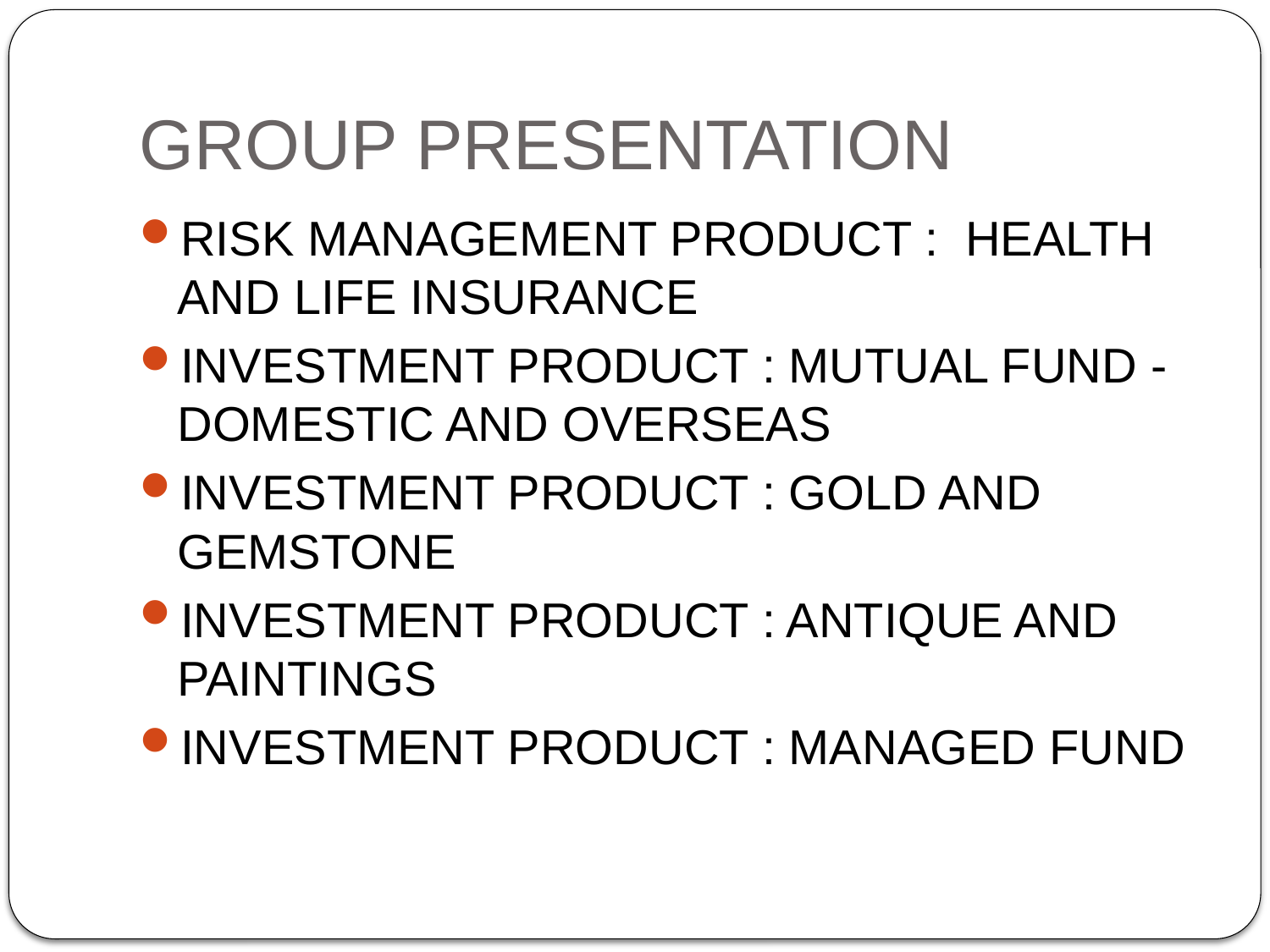

# GROUP PRESENTATION
RISK MANAGEMENT PRODUCT :  HEALTH AND LIFE INSURANCE
INVESTMENT PRODUCT : MUTUAL FUND - DOMESTIC AND OVERSEAS
INVESTMENT PRODUCT : GOLD AND GEMSTONE
INVESTMENT PRODUCT : ANTIQUE AND PAINTINGS
INVESTMENT PRODUCT : MANAGED FUND